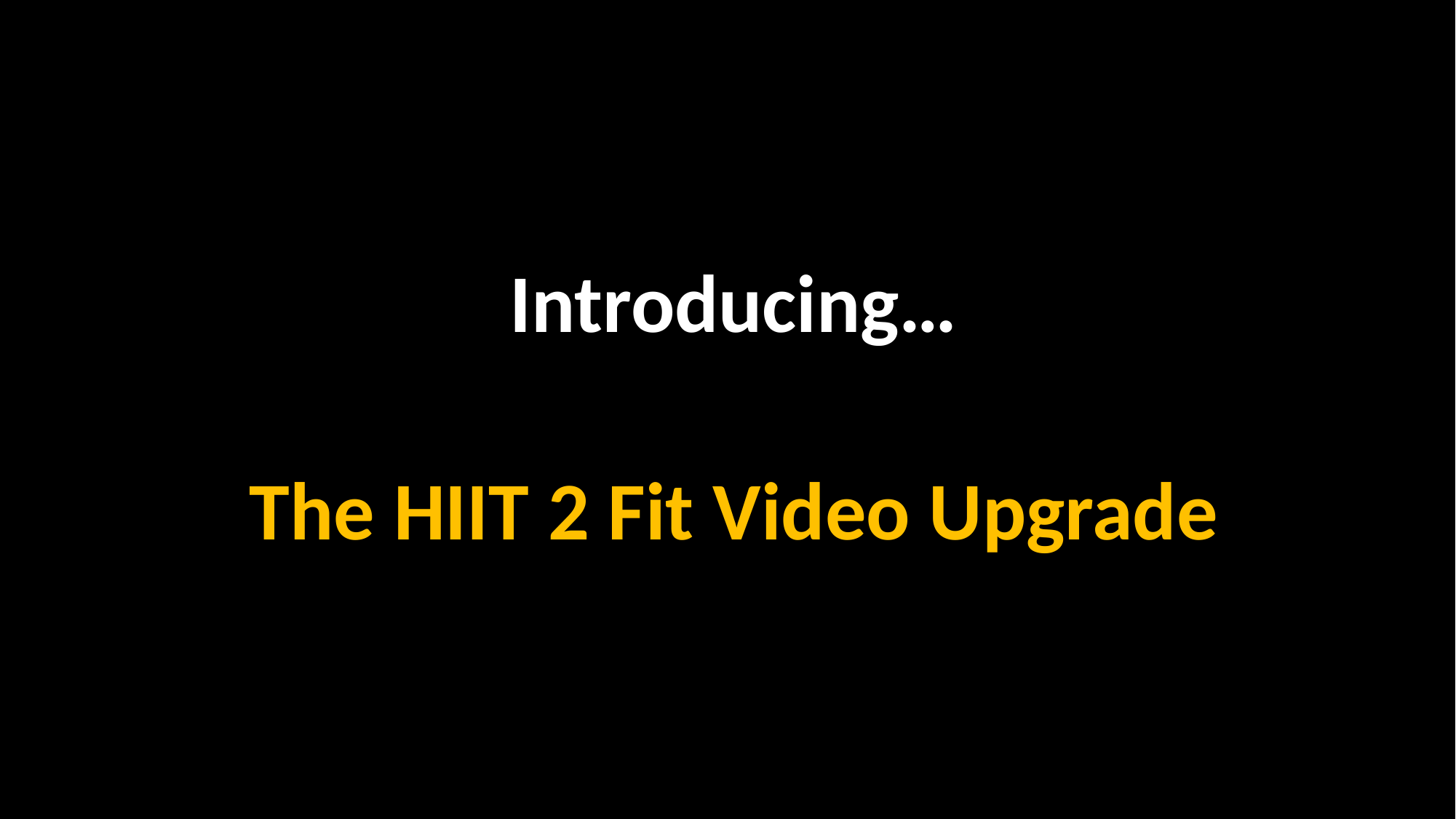

Introducing…

The HIIT 2 Fit Video Upgrade